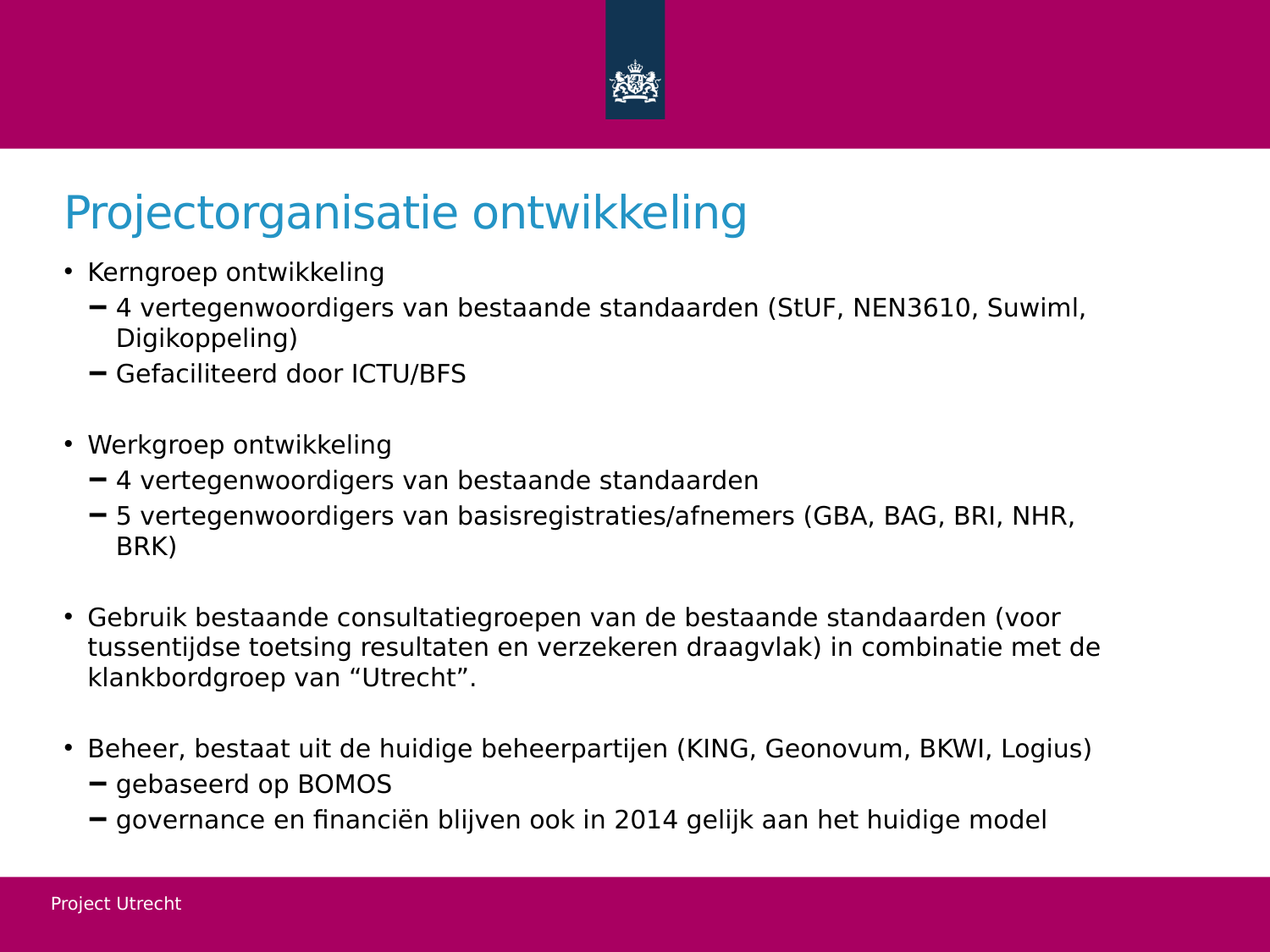

# Projectorganisatie ontwikkeling
Kerngroep ontwikkeling
4 vertegenwoordigers van bestaande standaarden (StUF, NEN3610, Suwiml, Digikoppeling)
Gefaciliteerd door ICTU/BFS

Werkgroep ontwikkeling
4 vertegenwoordigers van bestaande standaarden
5 vertegenwoordigers van basisregistraties/afnemers (GBA, BAG, BRI, NHR, BRK)

Gebruik bestaande consultatiegroepen van de bestaande standaarden (voor tussentijdse toetsing resultaten en verzekeren draagvlak) in combinatie met de klankbordgroep van “Utrecht”.

Beheer, bestaat uit de huidige beheerpartijen (KING, Geonovum, BKWI, Logius)
gebaseerd op BOMOS
governance en financiën blijven ook in 2014 gelijk aan het huidige model